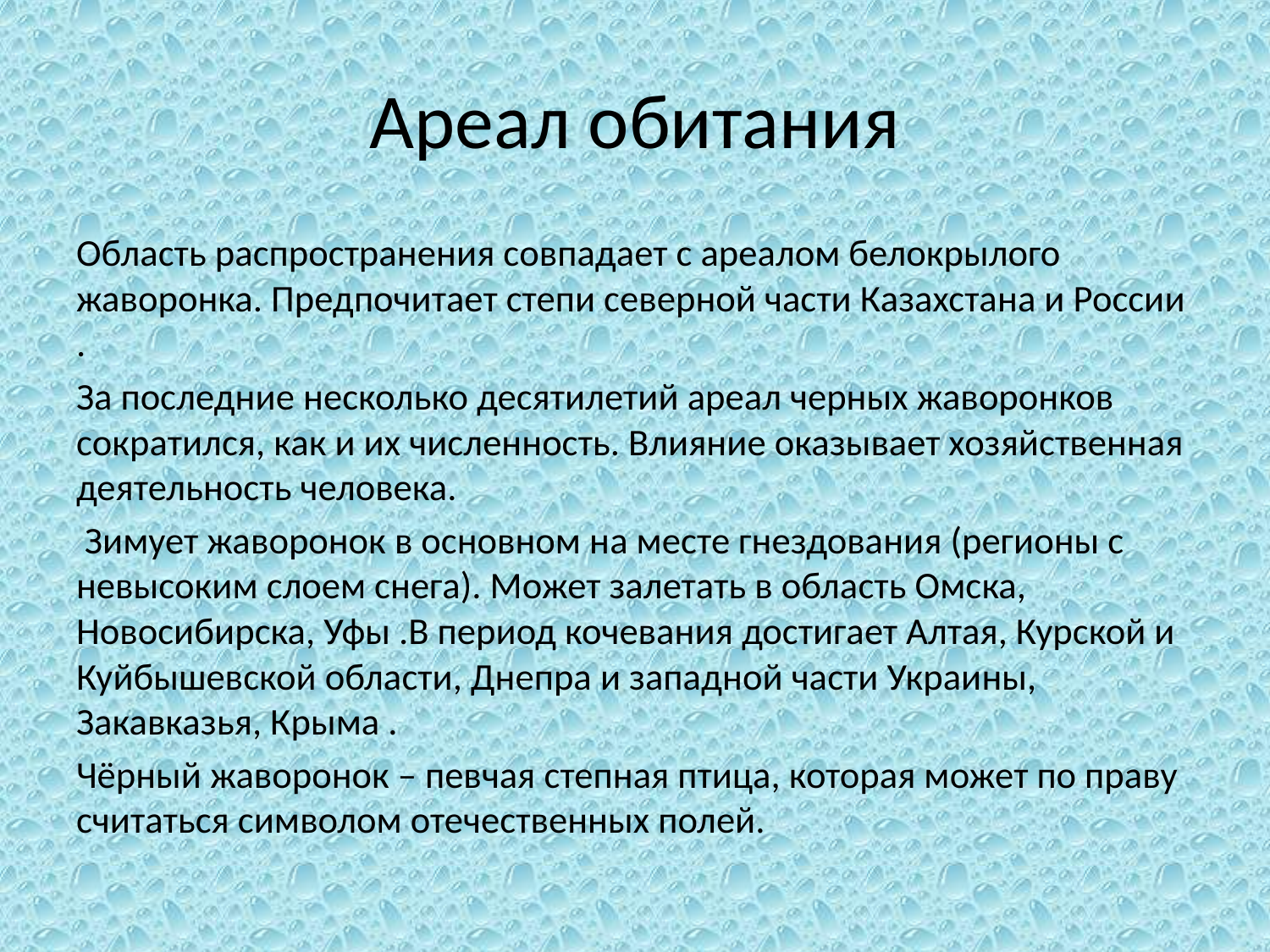

# Ареал обитания
Область распространения совпадает с ареалом белокрылого жаворонка. Предпочитает степи северной части Казахстана и России .
За последние несколько десятилетий ареал черных жаворонков сократился, как и их численность. Влияние оказывает хозяйственная деятельность человека.
 Зимует жаворонок в основном на месте гнездования (регионы с невысоким слоем снега). Может залетать в область Омска, Новосибирска, Уфы .В период кочевания достигает Алтая, Курской и Куйбышевской области, Днепра и западной части Украины, Закавказья, Крыма .
Чёрный жаворонок – певчая степная птица, которая может по праву считаться символом отечественных полей.